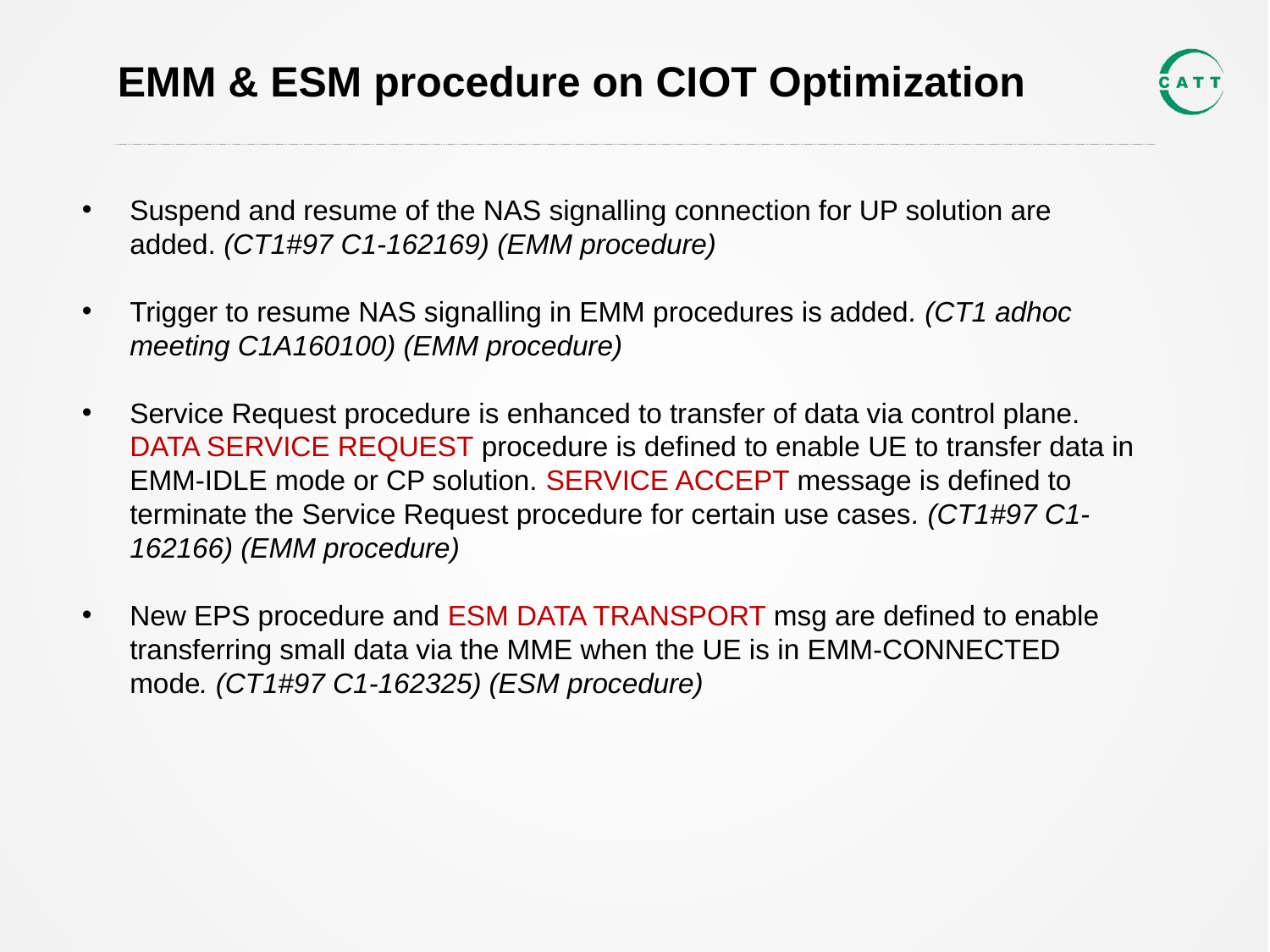

# EMM & ESM procedure on CIOT Optimization
Suspend and resume of the NAS signalling connection for UP solution are added. (CT1#97 C1-162169) (EMM procedure)

Trigger to resume NAS signalling in EMM procedures is added. (CT1 adhoc meeting C1A160100) (EMM procedure)

Service Request procedure is enhanced to transfer of data via control plane. DATA SERVICE REQUEST procedure is defined to enable UE to transfer data in EMM-IDLE mode or CP solution. SERVICE ACCEPT message is defined to terminate the Service Request procedure for certain use cases. (CT1#97 C1-162166) (EMM procedure)

New EPS procedure and ESM DATA TRANSPORT msg are defined to enable transferring small data via the MME when the UE is in EMM-CONNECTED mode. (CT1#97 C1-162325) (ESM procedure)